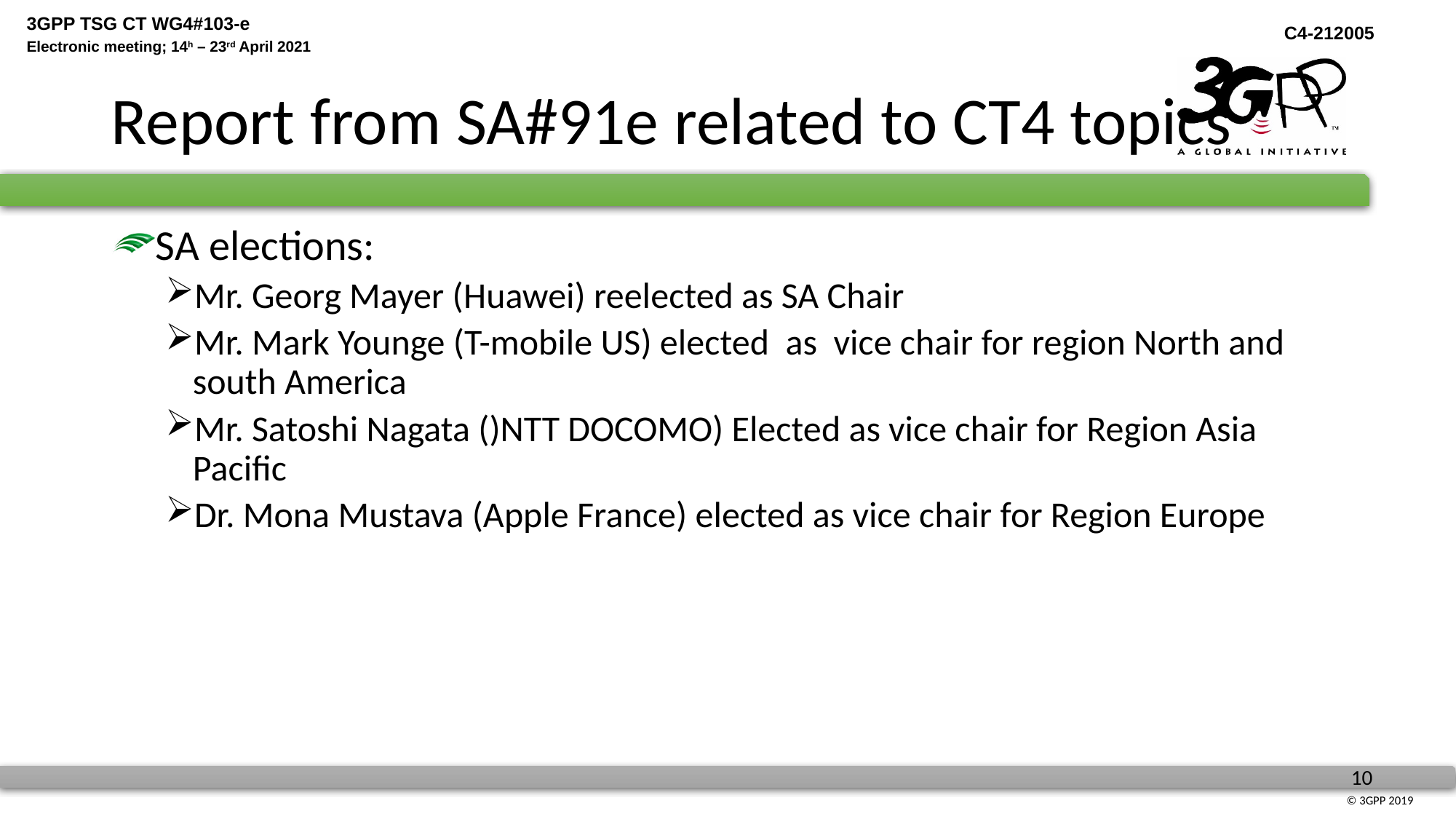

# Report from SA#91e related to CT4 topics
SA elections:
Mr. Georg Mayer (Huawei) reelected as SA Chair
Mr. Mark Younge (T-mobile US) elected  as  vice chair for region North and south America
Mr. Satoshi Nagata ()NTT DOCOMO) Elected as vice chair for Region Asia Pacific
Dr. Mona Mustava (Apple France) elected as vice chair for Region Europe